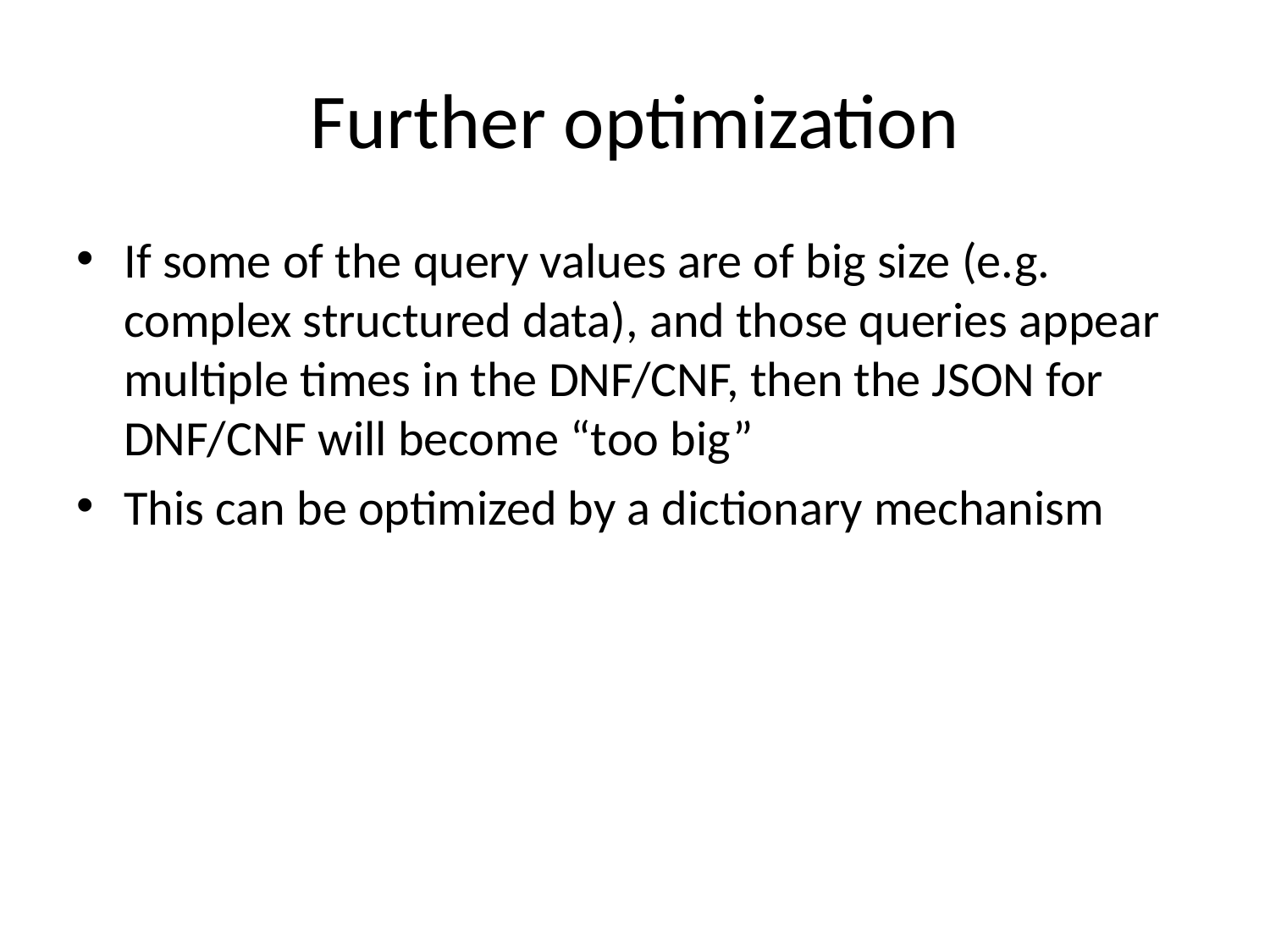

# Further optimization
If some of the query values are of big size (e.g. complex structured data), and those queries appear multiple times in the DNF/CNF, then the JSON for DNF/CNF will become “too big”
This can be optimized by a dictionary mechanism